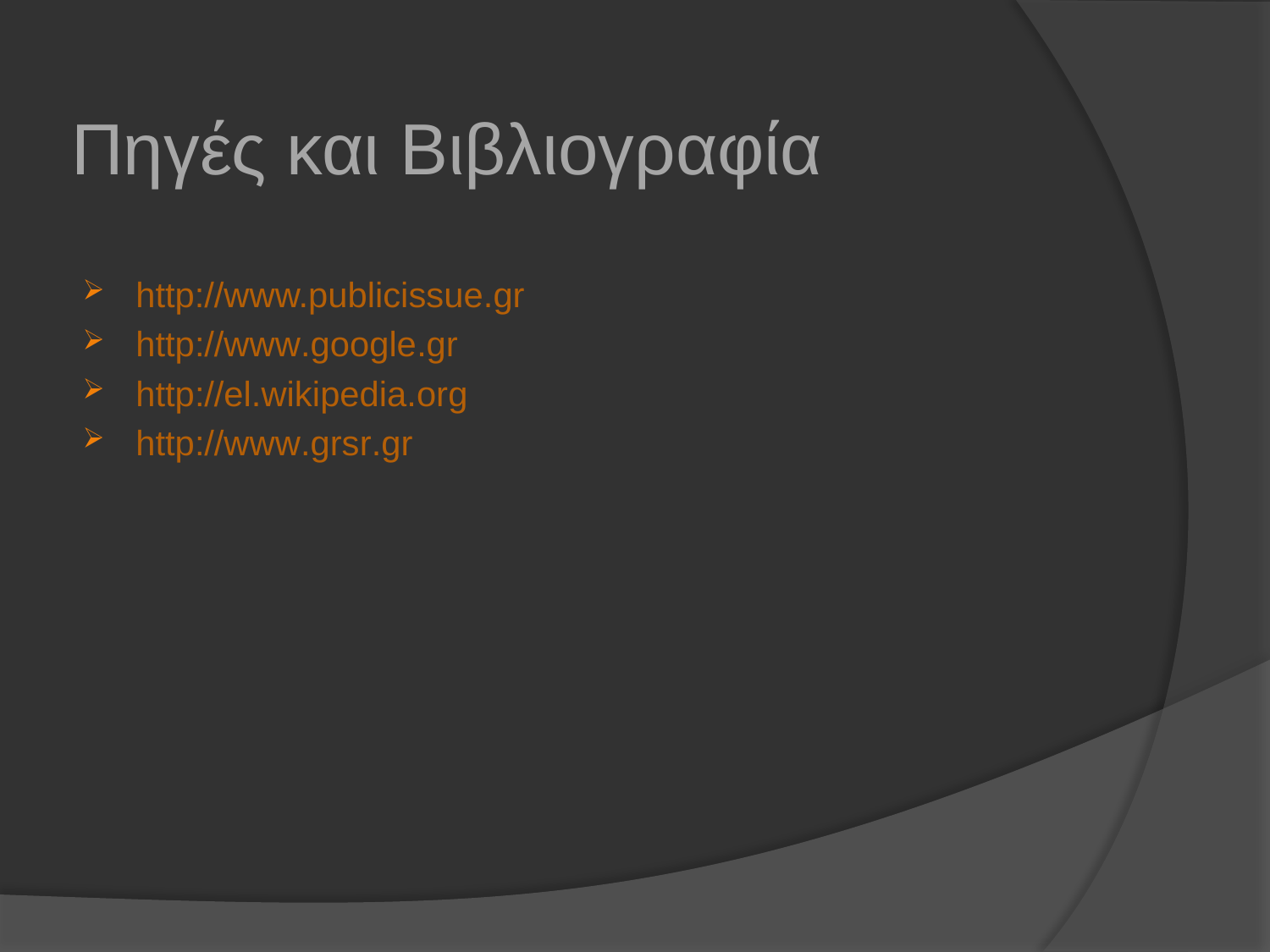

# Πηγές και Βιβλιογραφία
http://www.publicissue.gr
http://www.google.gr
http://el.wikipedia.org
http://www.grsr.gr